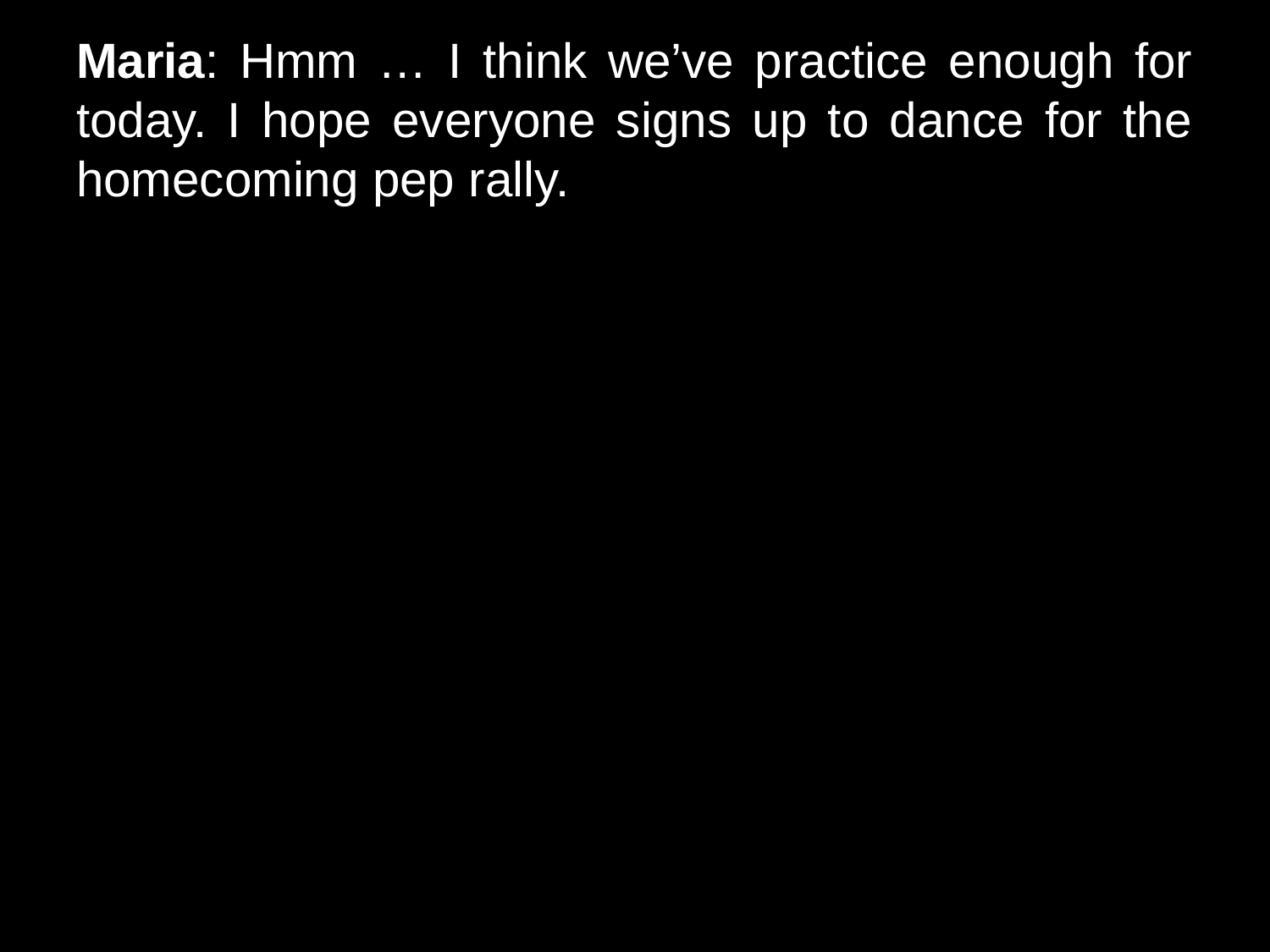

# Maria: Hmm … I think we’ve practice enough for today. I hope everyone signs up to dance for the homecoming pep rally.